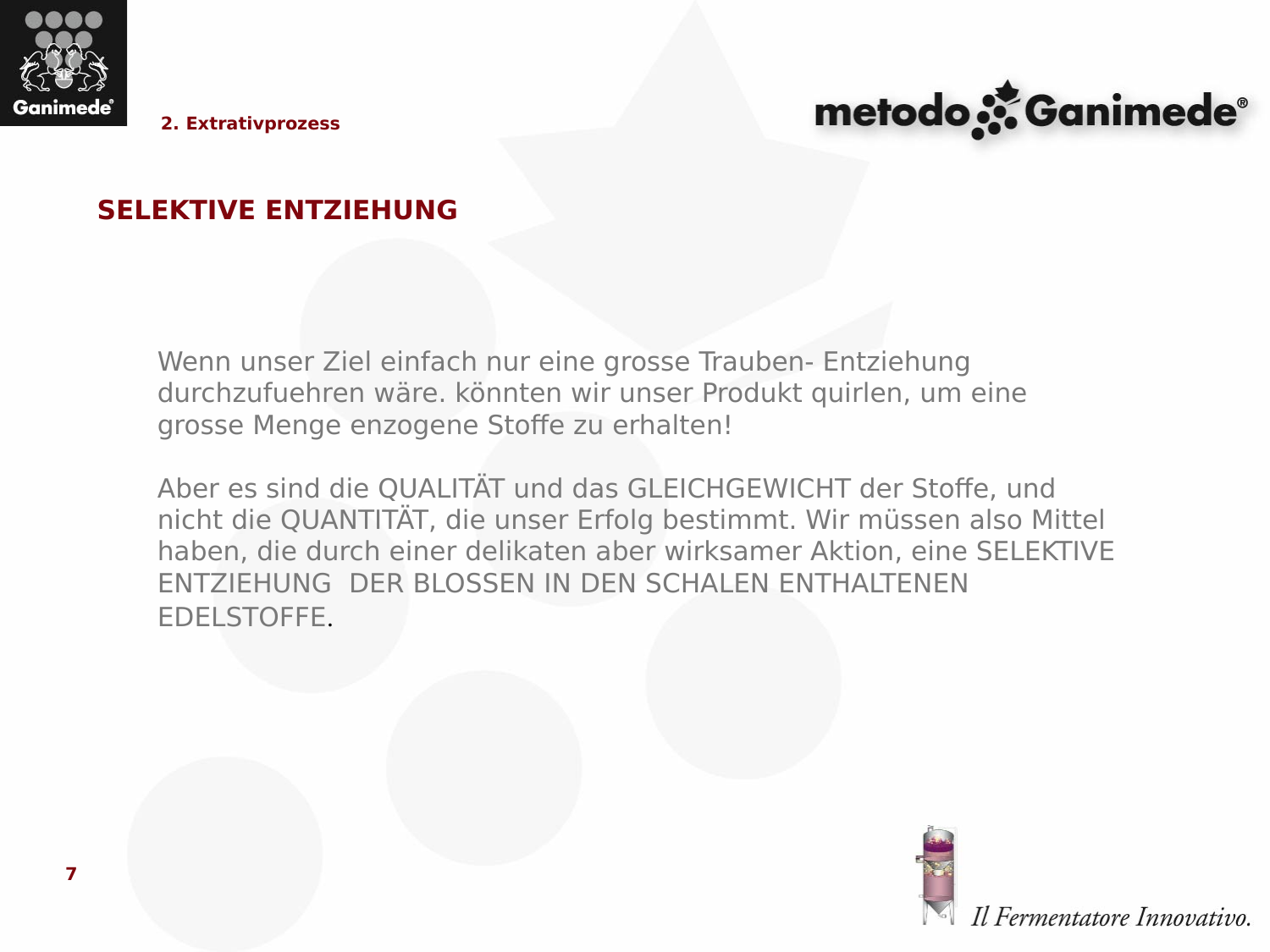

2. Extrativprozess
SELEKTIVE ENTZIEHUNG

Wenn unser Ziel einfach nur eine grosse Trauben- Entziehung durchzufuehren wäre. könnten wir unser Produkt quirlen, um eine grosse Menge enzogene Stoffe zu erhalten!

Aber es sind die QUALITÄT und das GLEICHGEWICHT der Stoffe, und nicht die QUANTITÄT, die unser Erfolg bestimmt. Wir müssen also Mittel haben, die durch einer delikaten aber wirksamer Aktion, eine SELEKTIVE ENTZIEHUNG  DER BLOSSEN IN DEN SCHALEN ENTHALTENEN EDELSTOFFE.
7